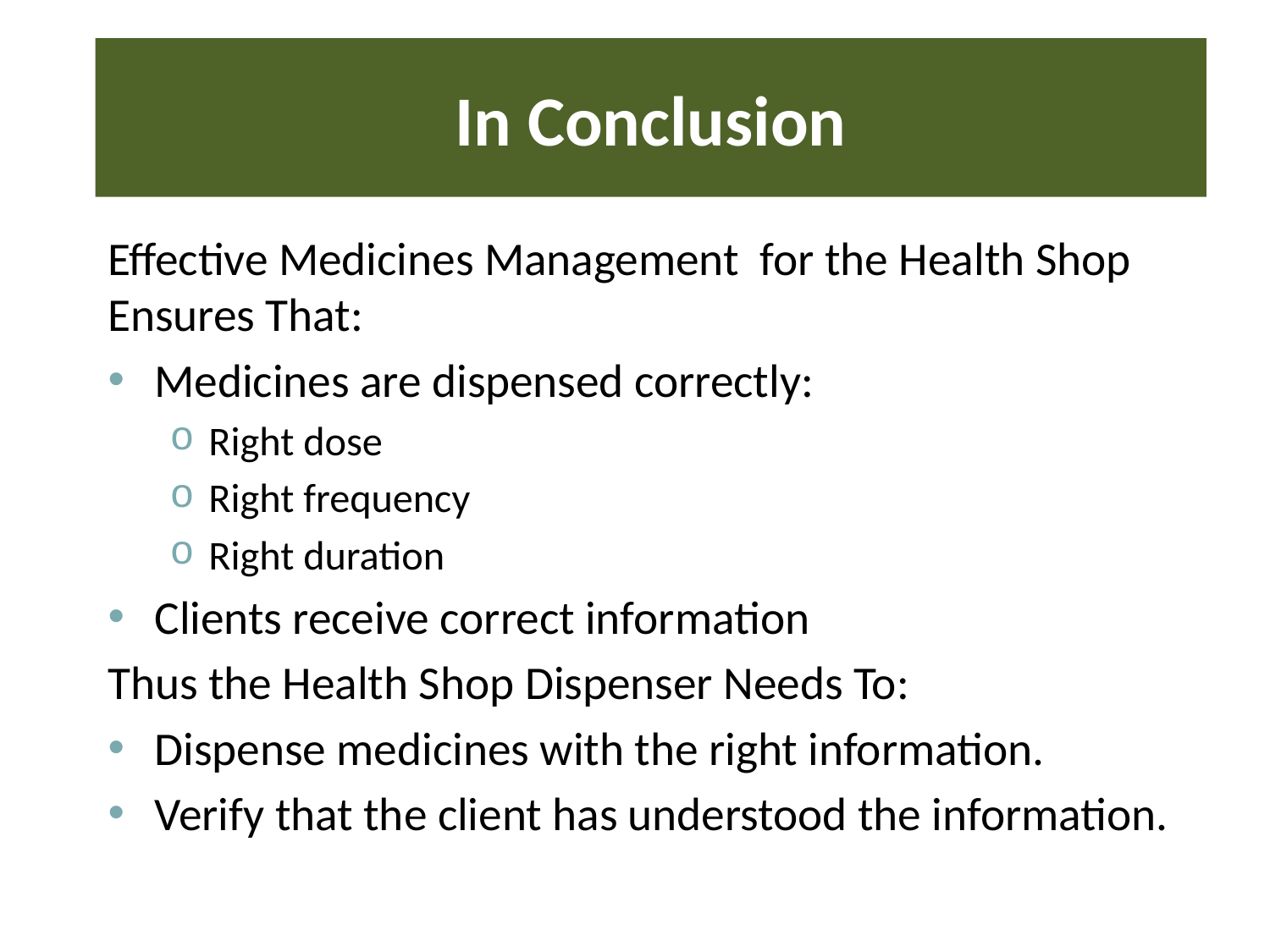

# In Conclusion
Effective Medicines Management  for the Health Shop Ensures That:
Medicines are dispensed correctly:
Right dose
Right frequency
Right duration
Clients receive correct information
Thus the Health Shop Dispenser Needs To:
Dispense medicines with the right information.
Verify that the client has understood the information.